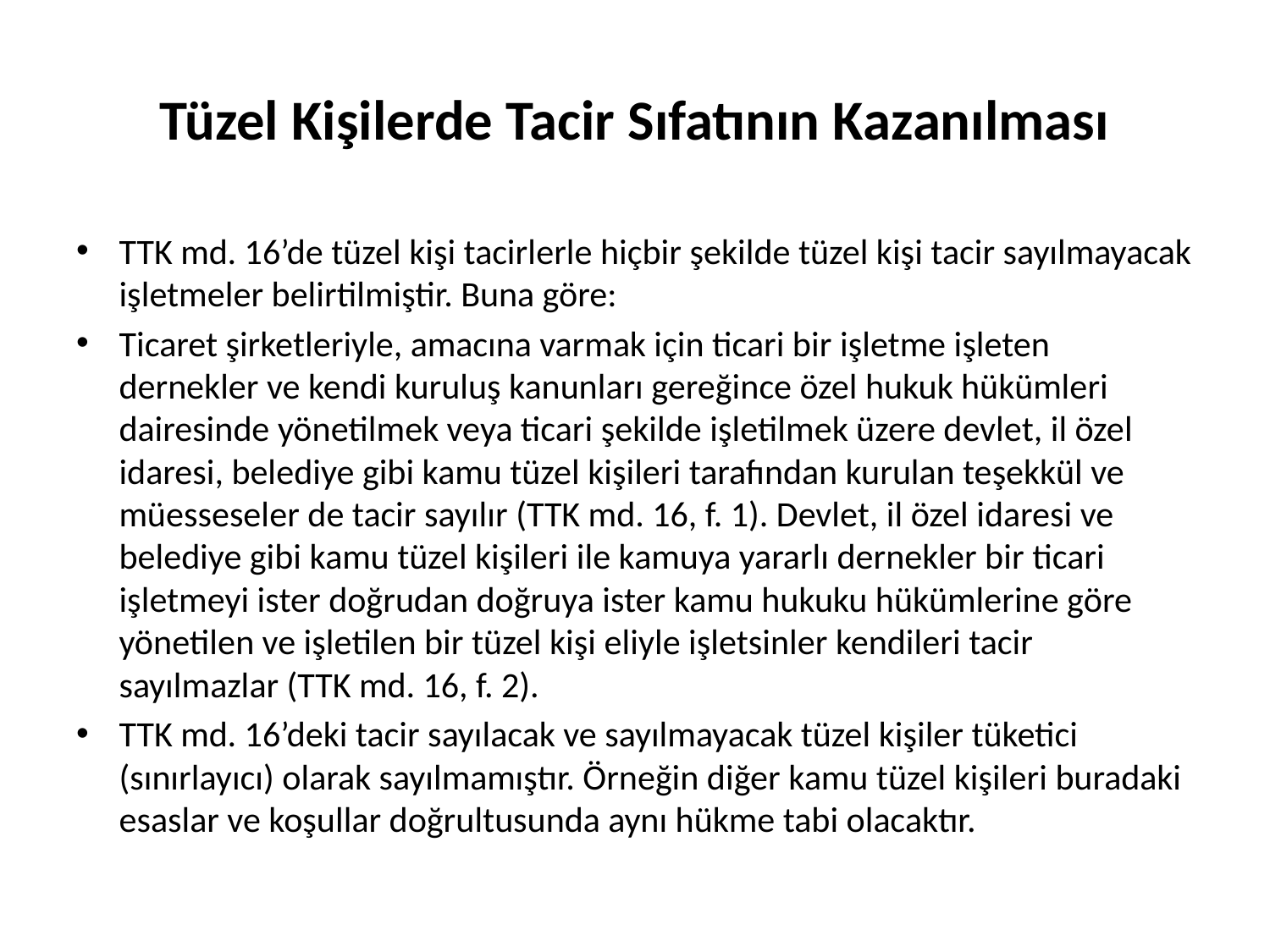

# Tüzel Kişilerde Tacir Sıfatının Kazanılması
TTK md. 16’de tüzel kişi tacirlerle hiçbir şekilde tüzel kişi tacir sayılmayacak işletmeler belirtilmiştir. Buna göre:
Ticaret şirketleriyle, amacına varmak için ticari bir işletme işleten dernekler ve kendi kuruluş kanunları gereğince özel hukuk hükümleri dairesinde yönetilmek veya ticari şekilde işletilmek üzere devlet, il özel idaresi, belediye gibi kamu tüzel kişileri tarafından kurulan teşekkül ve müesseseler de tacir sayılır (TTK md. 16, f. 1). Devlet, il özel idaresi ve belediye gibi kamu tüzel kişileri ile kamuya yararlı dernekler bir ticari işletmeyi ister doğrudan doğruya ister kamu hukuku hükümlerine göre yönetilen ve işletilen bir tüzel kişi eliyle işletsinler kendileri tacir sayılmazlar (TTK md. 16, f. 2).
TTK md. 16’deki tacir sayılacak ve sayılmayacak tüzel kişiler tüketici (sınırlayıcı) olarak sayılmamıştır. Örneğin diğer kamu tüzel kişileri buradaki esaslar ve koşullar doğrultusunda aynı hükme tabi olacaktır.